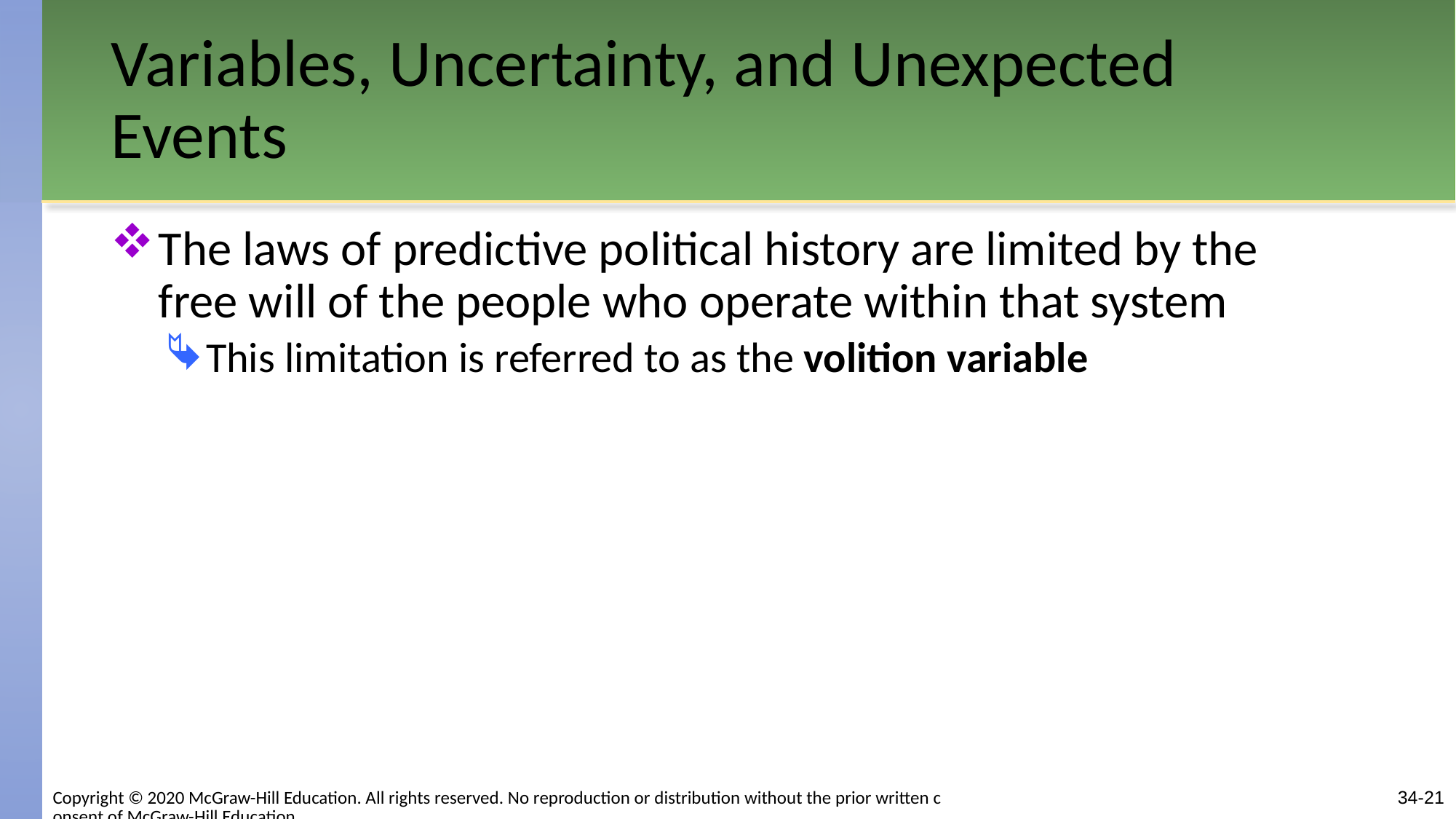

# Variables, Uncertainty, and Unexpected Events
The laws of predictive political history are limited by the free will of the people who operate within that system
This limitation is referred to as the volition variable
Copyright © 2020 McGraw-Hill Education. All rights reserved. No reproduction or distribution without the prior written consent of McGraw-Hill Education.
34-21